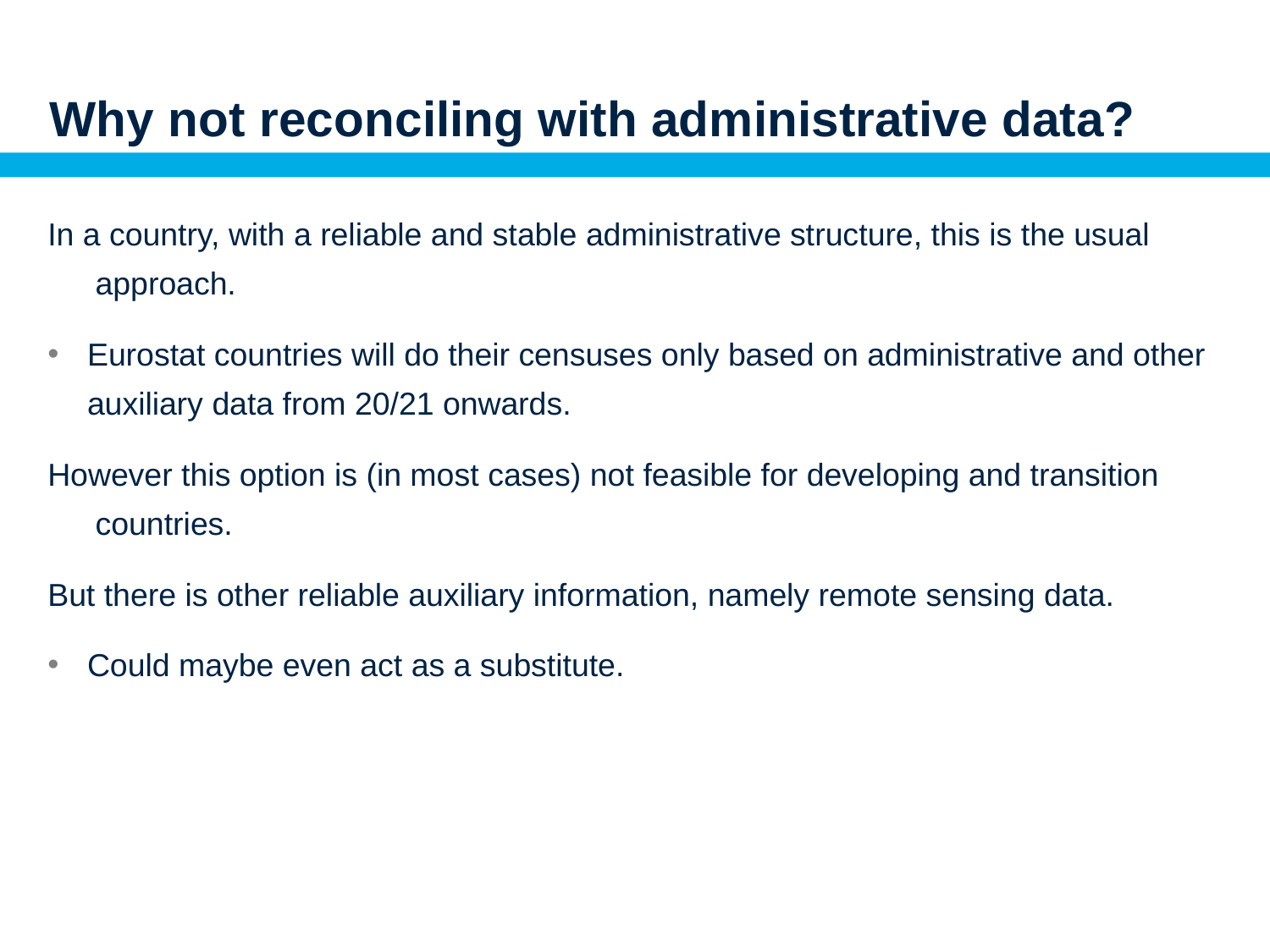

# Why not reconciling with administrative data?
In a country, with a reliable and stable administrative structure, this is the usual approach.
Eurostat countries will do their censuses only based on administrative and other auxiliary data from 20/21 onwards.
However this option is (in most cases) not feasible for developing and transition countries.
But there is other reliable auxiliary information, namely remote sensing data.
Could maybe even act as a substitute.